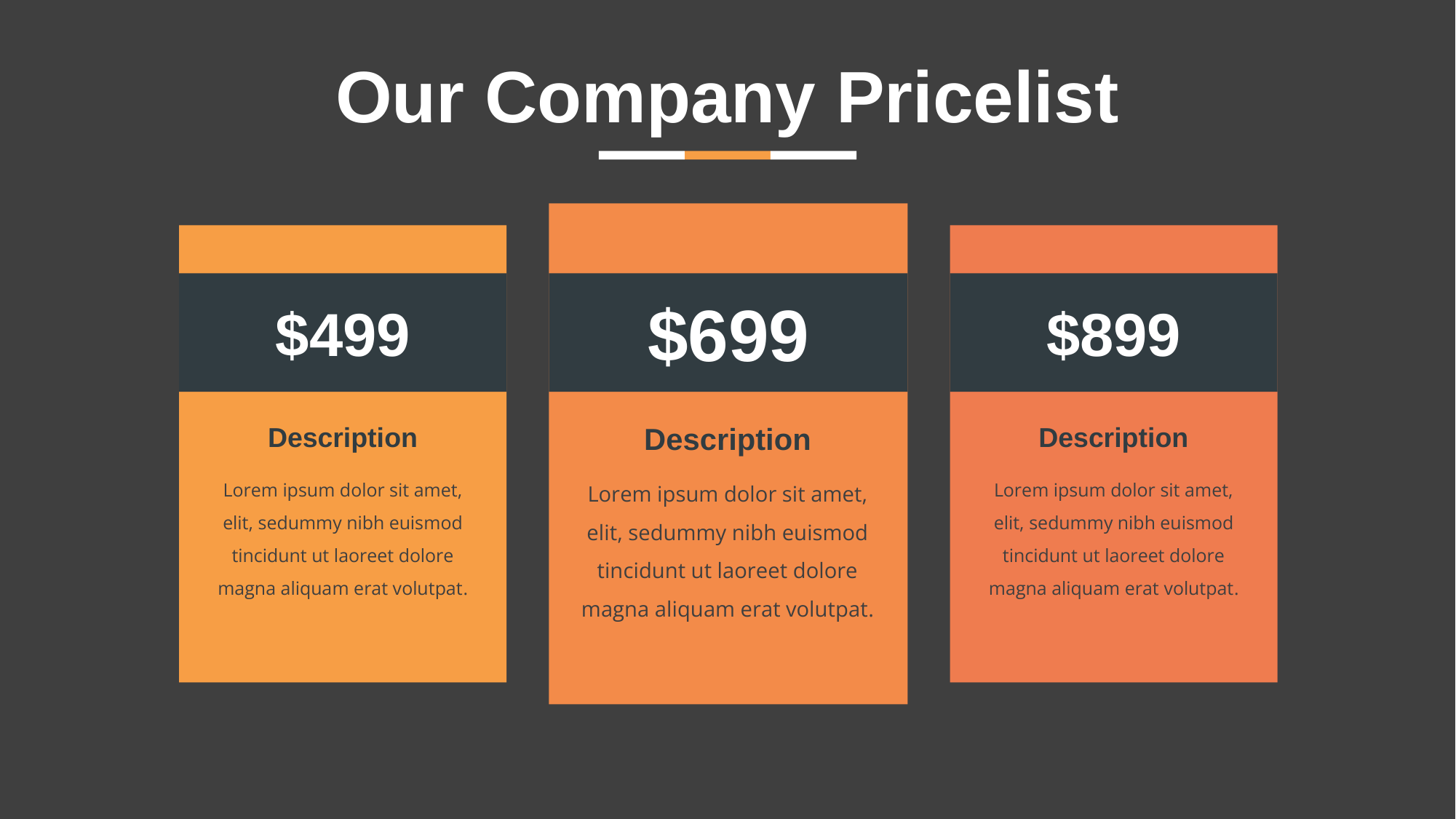

# Our Company Pricelist

$699
$499
$899

Description
Description
Description
Lorem ipsum dolor sit amet, elit, sedummy nibh euismod tincidunt ut laoreet dolore magna aliquam erat volutpat.
Lorem ipsum dolor sit amet, elit, sedummy nibh euismod tincidunt ut laoreet dolore magna aliquam erat volutpat.
Lorem ipsum dolor sit amet, elit, sedummy nibh euismod tincidunt ut laoreet dolore magna aliquam erat volutpat.